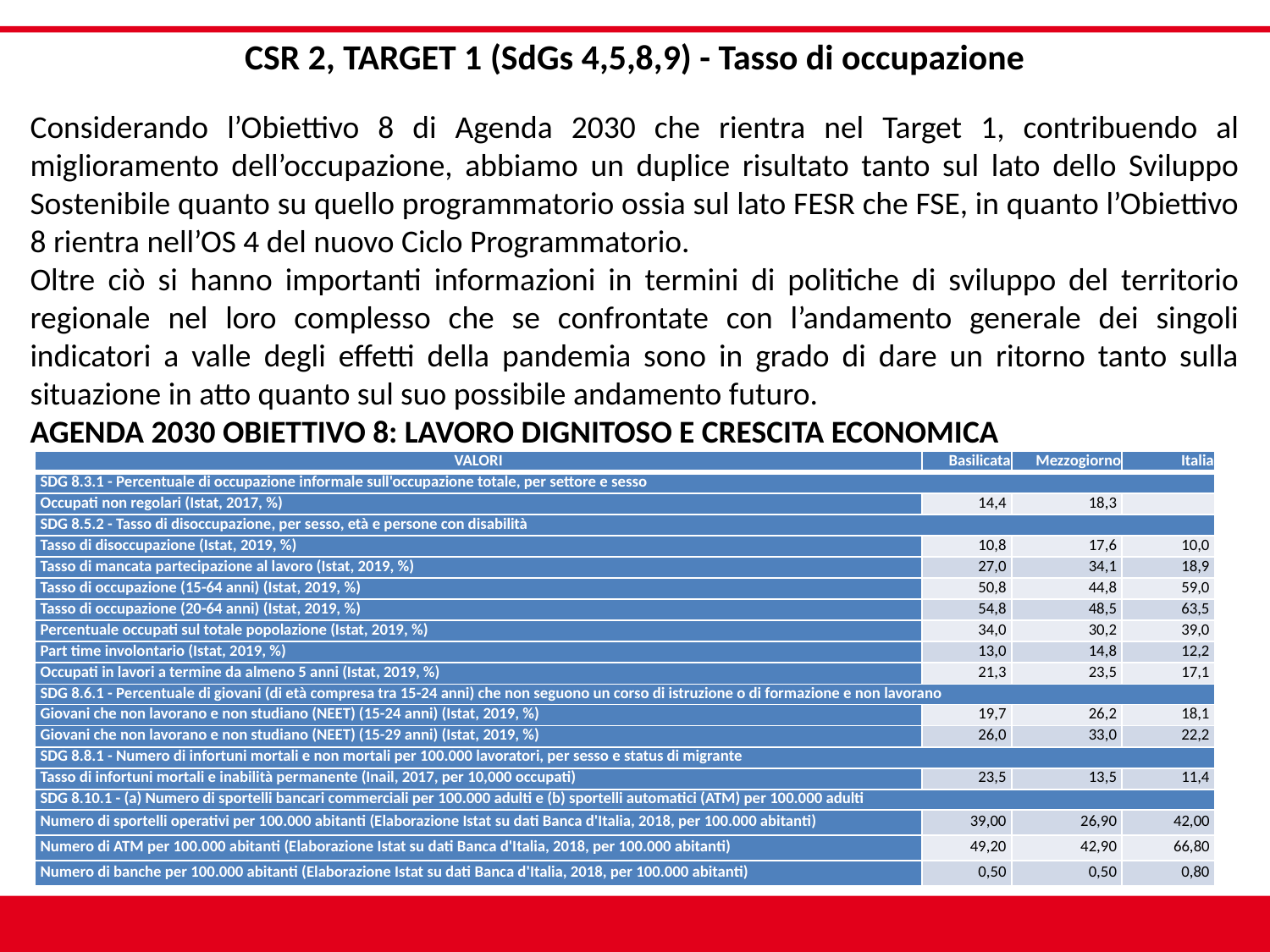

CSR 2, TARGET 1 (SdGs 4,5,8,9) - Tasso di occupazione

Considerando l’Obiettivo 8 di Agenda 2030 che rientra nel Target 1, contribuendo al miglioramento dell’occupazione, abbiamo un duplice risultato tanto sul lato dello Sviluppo Sostenibile quanto su quello programmatorio ossia sul lato FESR che FSE, in quanto l’Obiettivo 8 rientra nell’OS 4 del nuovo Ciclo Programmatorio.
Oltre ciò si hanno importanti informazioni in termini di politiche di sviluppo del territorio regionale nel loro complesso che se confrontate con l’andamento generale dei singoli indicatori a valle degli effetti della pandemia sono in grado di dare un ritorno tanto sulla situazione in atto quanto sul suo possibile andamento futuro.
AGENDA 2030 OBIETTIVO 8: LAVORO DIGNITOSO E CRESCITA ECONOMICA

| VALORI | Basilicata | Mezzogiorno | Italia |
| --- | --- | --- | --- |
| SDG 8.3.1 - Percentuale di occupazione informale sull'occupazione totale, per settore e sesso |  |  |  |
| Occupati non regolari (Istat, 2017, %) | 14,4 | 18,3 |  |
| SDG 8.5.2 - Tasso di disoccupazione, per sesso, età e persone con disabilità |  |  |  |
| Tasso di disoccupazione (Istat, 2019, %) | 10,8 | 17,6 | 10,0 |
| Tasso di mancata partecipazione al lavoro (Istat, 2019, %) | 27,0 | 34,1 | 18,9 |
| Tasso di occupazione (15-64 anni) (Istat, 2019, %) | 50,8 | 44,8 | 59,0 |
| Tasso di occupazione (20-64 anni) (Istat, 2019, %) | 54,8 | 48,5 | 63,5 |
| Percentuale occupati sul totale popolazione (Istat, 2019, %) | 34,0 | 30,2 | 39,0 |
| Part time involontario (Istat, 2019, %) | 13,0 | 14,8 | 12,2 |
| Occupati in lavori a termine da almeno 5 anni (Istat, 2019, %) | 21,3 | 23,5 | 17,1 |
| SDG 8.6.1 - Percentuale di giovani (di età compresa tra 15-24 anni) che non seguono un corso di istruzione o di formazione e non lavorano |  |  |  |
| Giovani che non lavorano e non studiano (NEET) (15-24 anni) (Istat, 2019, %) | 19,7 | 26,2 | 18,1 |
| Giovani che non lavorano e non studiano (NEET) (15-29 anni) (Istat, 2019, %) | 26,0 | 33,0 | 22,2 |
| SDG 8.8.1 - Numero di infortuni mortali e non mortali per 100.000 lavoratori, per sesso e status di migrante |  |  |  |
| Tasso di infortuni mortali e inabilità permanente (Inail, 2017, per 10,000 occupati) | 23,5 | 13,5 | 11,4 |
| SDG 8.10.1 - (a) Numero di sportelli bancari commerciali per 100.000 adulti e (b) sportelli automatici (ATM) per 100.000 adulti |  |  |  |
| Numero di sportelli operativi per 100.000 abitanti (Elaborazione Istat su dati Banca d'Italia, 2018, per 100.000 abitanti) | 39,00 | 26,90 | 42,00 |
| Numero di ATM per 100.000 abitanti (Elaborazione Istat su dati Banca d'Italia, 2018, per 100.000 abitanti) | 49,20 | 42,90 | 66,80 |
| Numero di banche per 100.000 abitanti (Elaborazione Istat su dati Banca d'Italia, 2018, per 100.000 abitanti) | 0,50 | 0,50 | 0,80 |